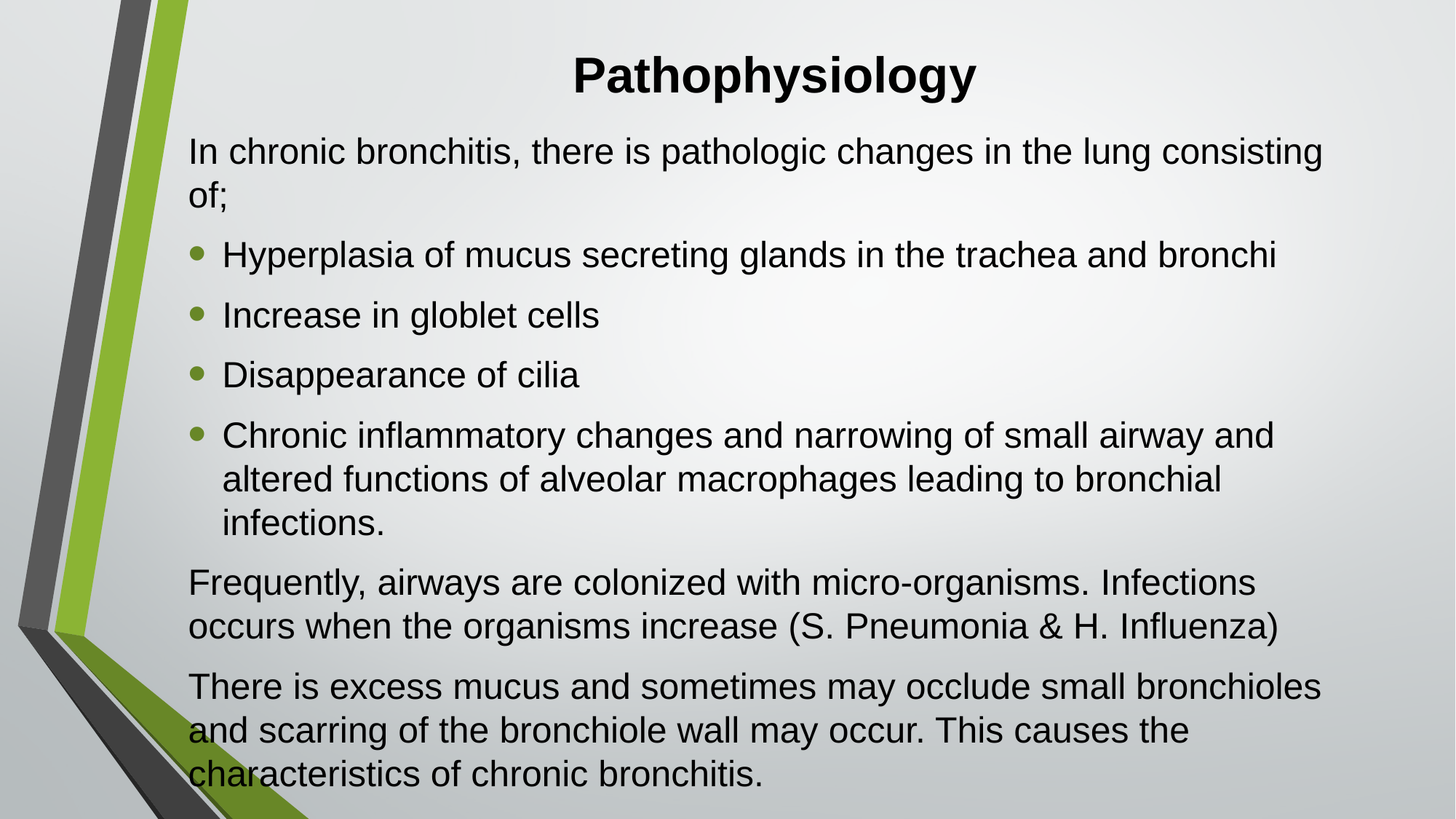

# Pathophysiology
In chronic bronchitis, there is pathologic changes in the lung consisting of;
Hyperplasia of mucus secreting glands in the trachea and bronchi
Increase in globlet cells
Disappearance of cilia
Chronic inflammatory changes and narrowing of small airway and altered functions of alveolar macrophages leading to bronchial infections.
Frequently, airways are colonized with micro-organisms. Infections occurs when the organisms increase (S. Pneumonia & H. Influenza)
There is excess mucus and sometimes may occlude small bronchioles and scarring of the bronchiole wall may occur. This causes the characteristics of chronic bronchitis.